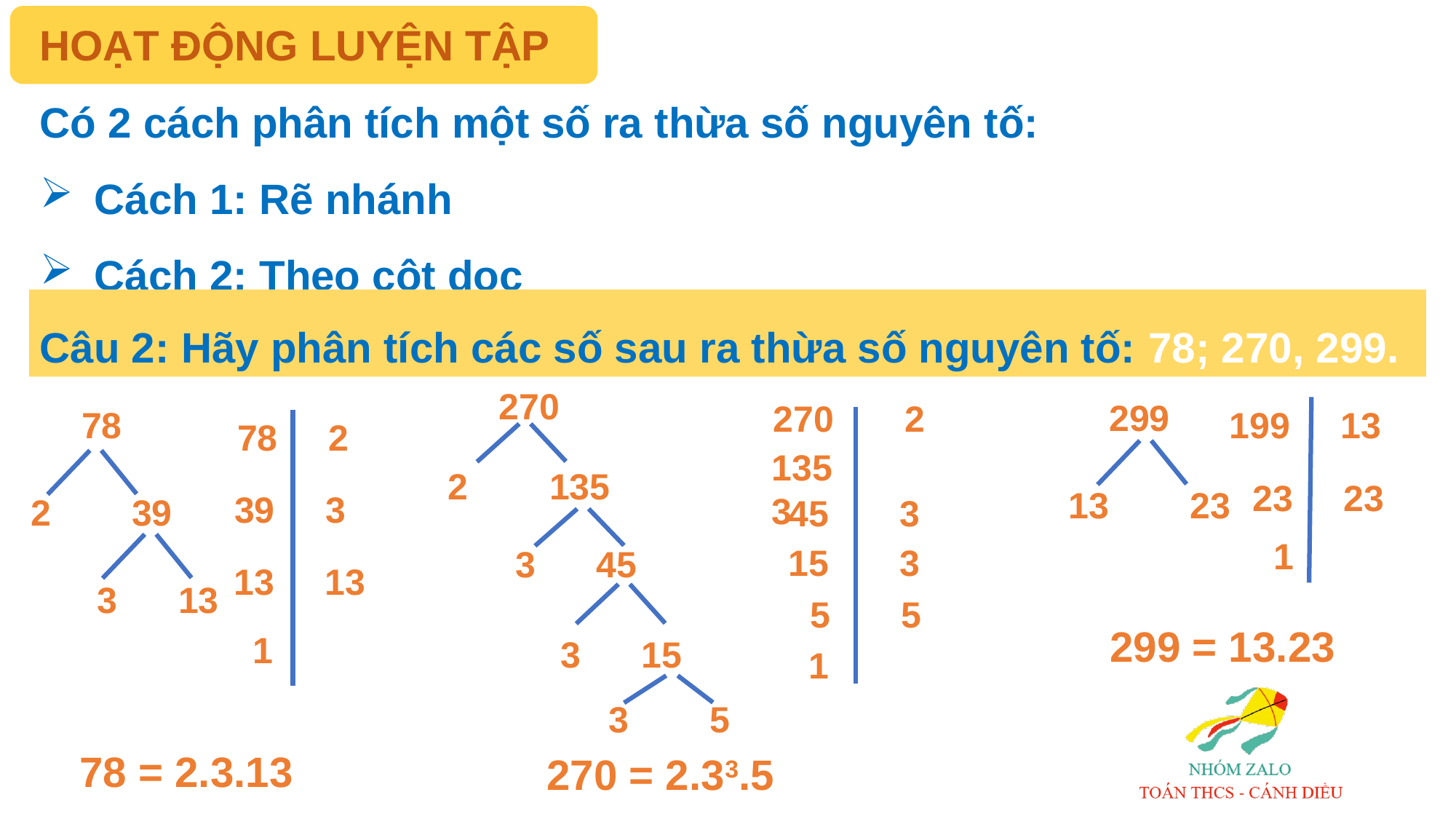

HOẠT ĐỘNG LUYỆN TẬP
Có 2 cách phân tích một số ra thừa số nguyên tố:
Cách 1: Rẽ nhánh
Cách 2: Theo cột dọc
Câu 2: Hãy phân tích các số sau ra thừa số nguyên tố: 78; 270, 299.
     270

2        135
    299

13        23
270       2
     78

2        39
199     13
78     2
135       3

3      45
  23     23
39     3

3      13
45       3
  1
 15       3

3      15
13     13
   5       5
299 = 13.23
  1
   1

3        5
78 = 2.3.13
270 = 2.33.5